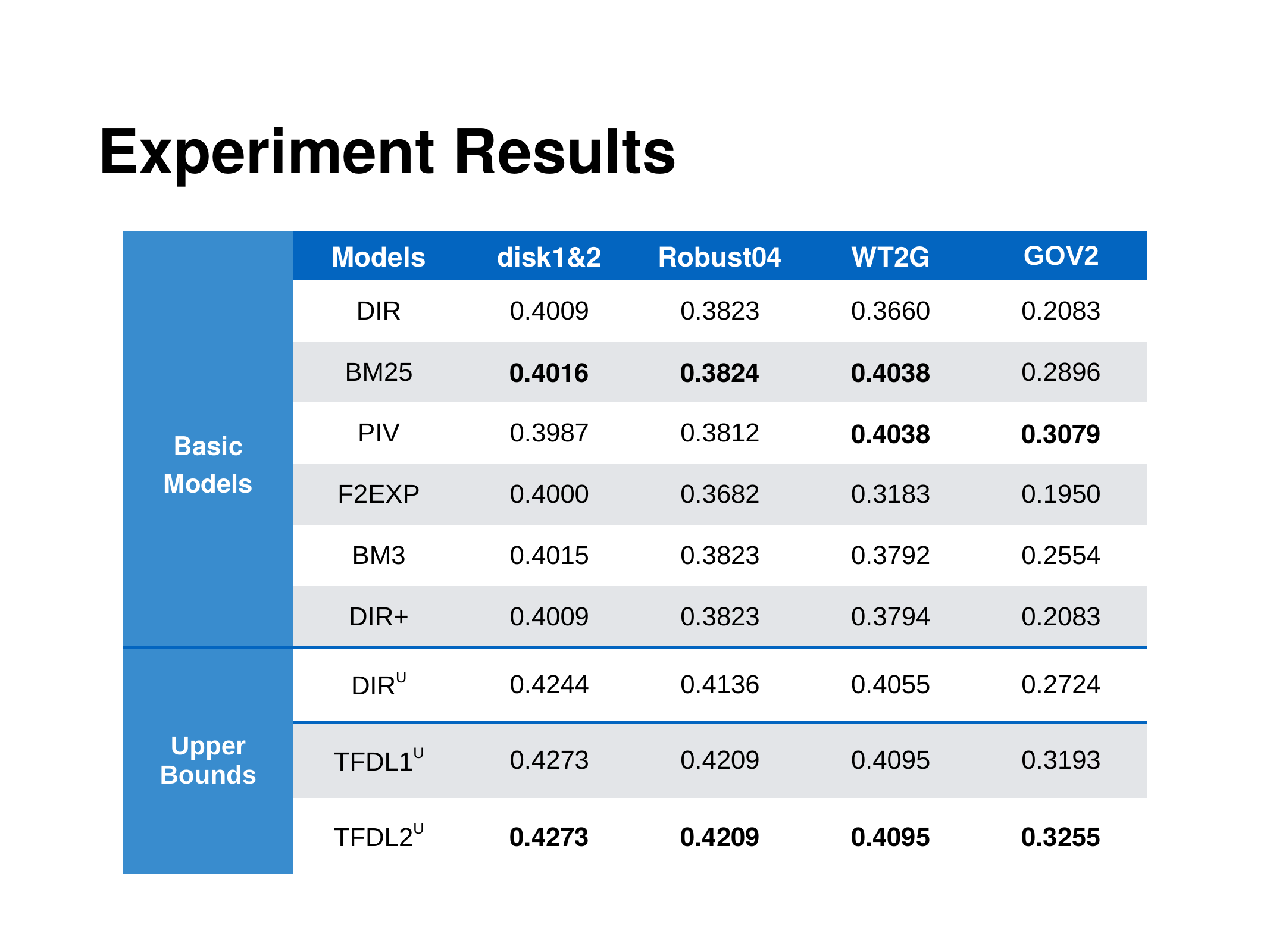

# Experiment Results
|  | Models | disk1&2 | Robust04 | WT2G | GOV2 |
| --- | --- | --- | --- | --- | --- |
| Basic Models | DIR | 0.4009 | 0.3823 | 0.3660 | 0.2083 |
|  | BM25 | 0.4016 | 0.3824 | 0.4038 | 0.2896 |
|  | PIV | 0.3987 | 0.3812 | 0.4038 | 0.3079 |
|  | F2EXP | 0.4000 | 0.3682 | 0.3183 | 0.1950 |
|  | BM3 | 0.4015 | 0.3823 | 0.3792 | 0.2554 |
|  | DIR+ | 0.4009 | 0.3823 | 0.3794 | 0.2083 |
| Upper Bounds | DIRU | 0.4244 | 0.4136 | 0.4055 | 0.2724 |
|  | TFDL1U | 0.4273 | 0.4209 | 0.4095 | 0.3193 |
|  | TFDL2U | 0.4273 | 0.4209 | 0.4095 | 0.3255 |
138